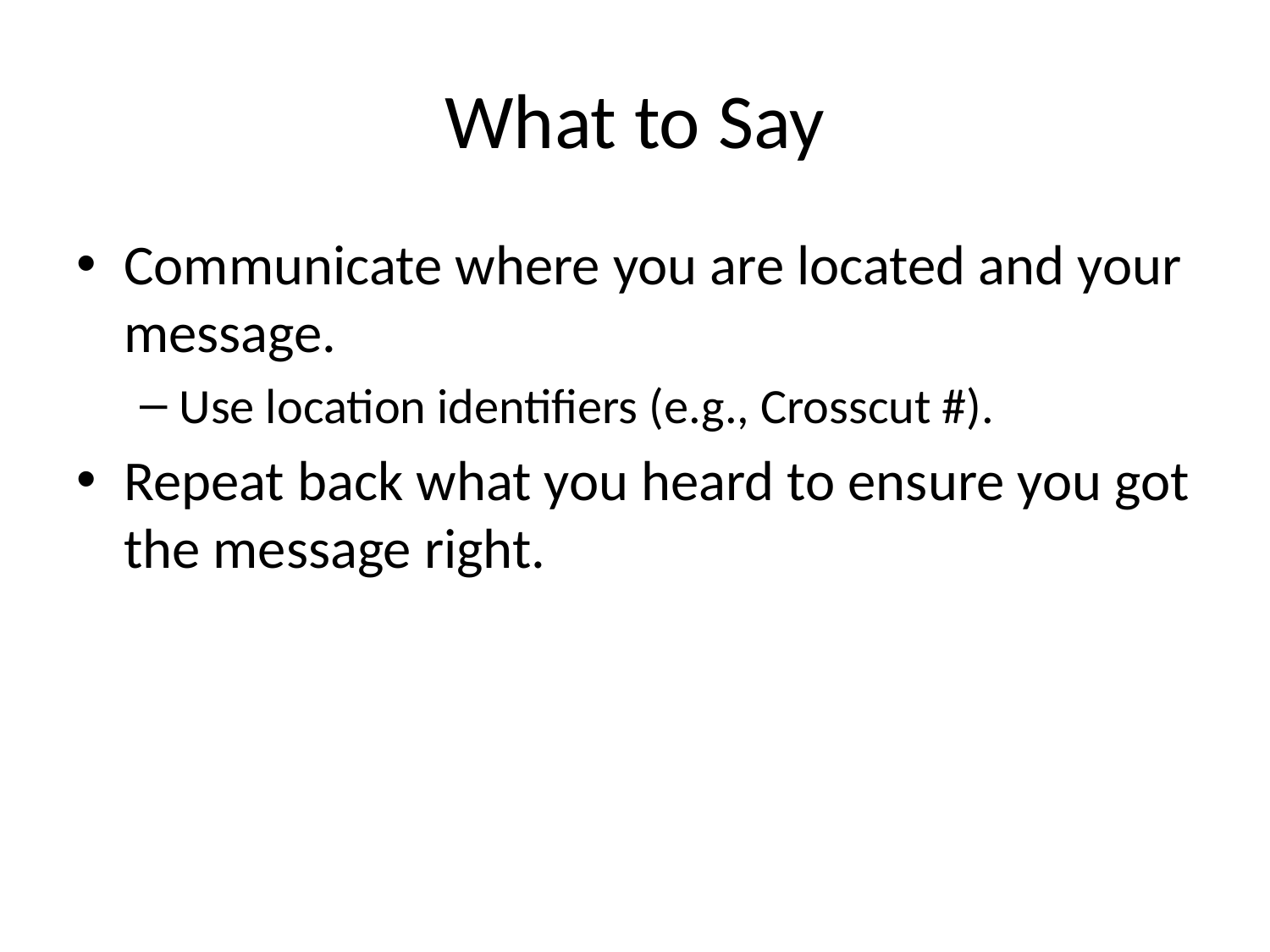

# What to Say
Communicate where you are located and your message.
Use location identifiers (e.g., Crosscut #).
Repeat back what you heard to ensure you got the message right.